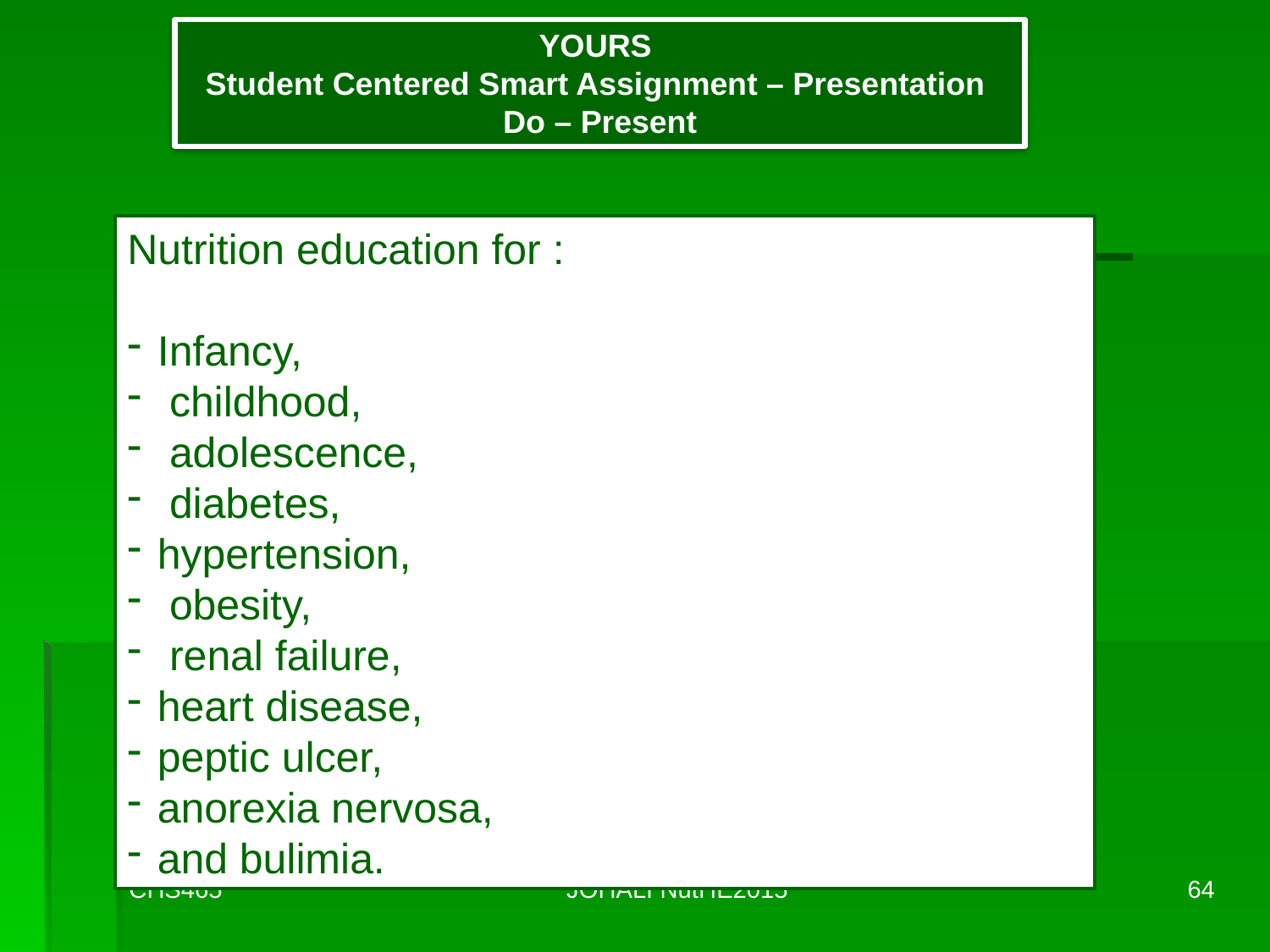

YOURS
Student Centered Smart Assignment – Presentation
Do – Present
Nutrition education for :

Infancy,
 childhood,
 adolescence,
 diabetes,
hypertension,
 obesity,
 renal failure,
heart disease,
peptic ulcer,
anorexia nervosa,
and bulimia.
CHS465
JOHALI NutHE2015
64